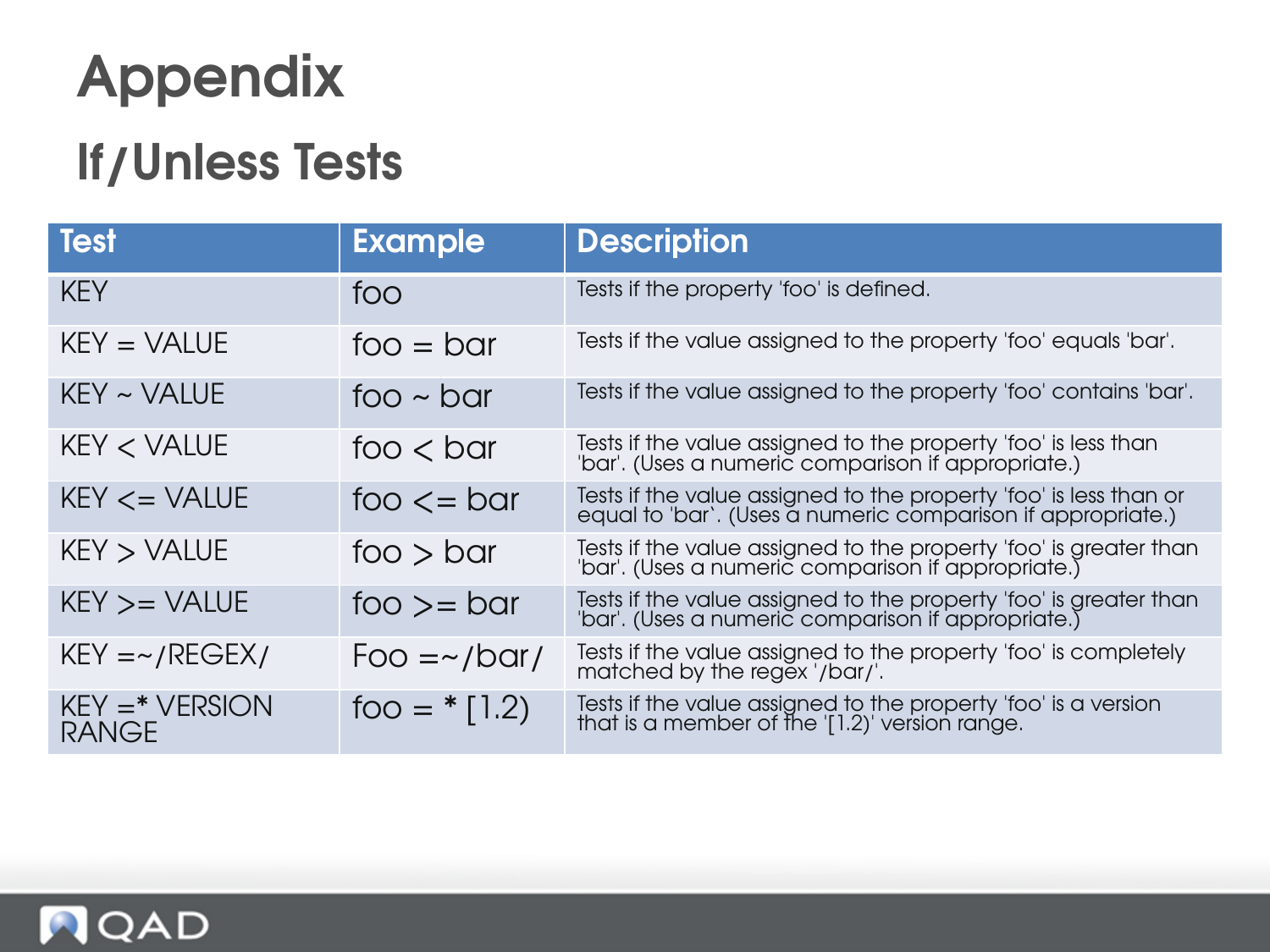

# Appendix
If/Unless Tests
| Test | Example | Description |
| --- | --- | --- |
| KEY | foo | Tests if the property 'foo' is defined. |
| KEY = VALUE | foo = bar | Tests if the value assigned to the property 'foo' equals 'bar'. |
| KEY ~ VALUE | foo ~ bar | Tests if the value assigned to the property 'foo' contains 'bar'. |
| KEY < VALUE | foo < bar | Tests if the value assigned to the property 'foo' is less than 'bar'. (Uses a numeric comparison if appropriate.) |
| KEY <= VALUE | foo <= bar | Tests if the value assigned to the property 'foo' is less than or equal to 'bar‘. (Uses a numeric comparison if appropriate.) |
| KEY > VALUE | foo > bar | Tests if the value assigned to the property 'foo' is greater than 'bar'. (Uses a numeric comparison if appropriate.) |
| KEY >= VALUE | foo >= bar | Tests if the value assigned to the property 'foo' is greater than 'bar'. (Uses a numeric comparison if appropriate.) |
| KEY =~/REGEX/ | Foo =~/bar/ | Tests if the value assigned to the property 'foo' is completely matched by the regex '/bar/'. |
| KEY =\* VERSION RANGE | foo = \* [1.2) | Tests if the value assigned to the property 'foo' is a version that is a member of the '[1.2)' version range. |